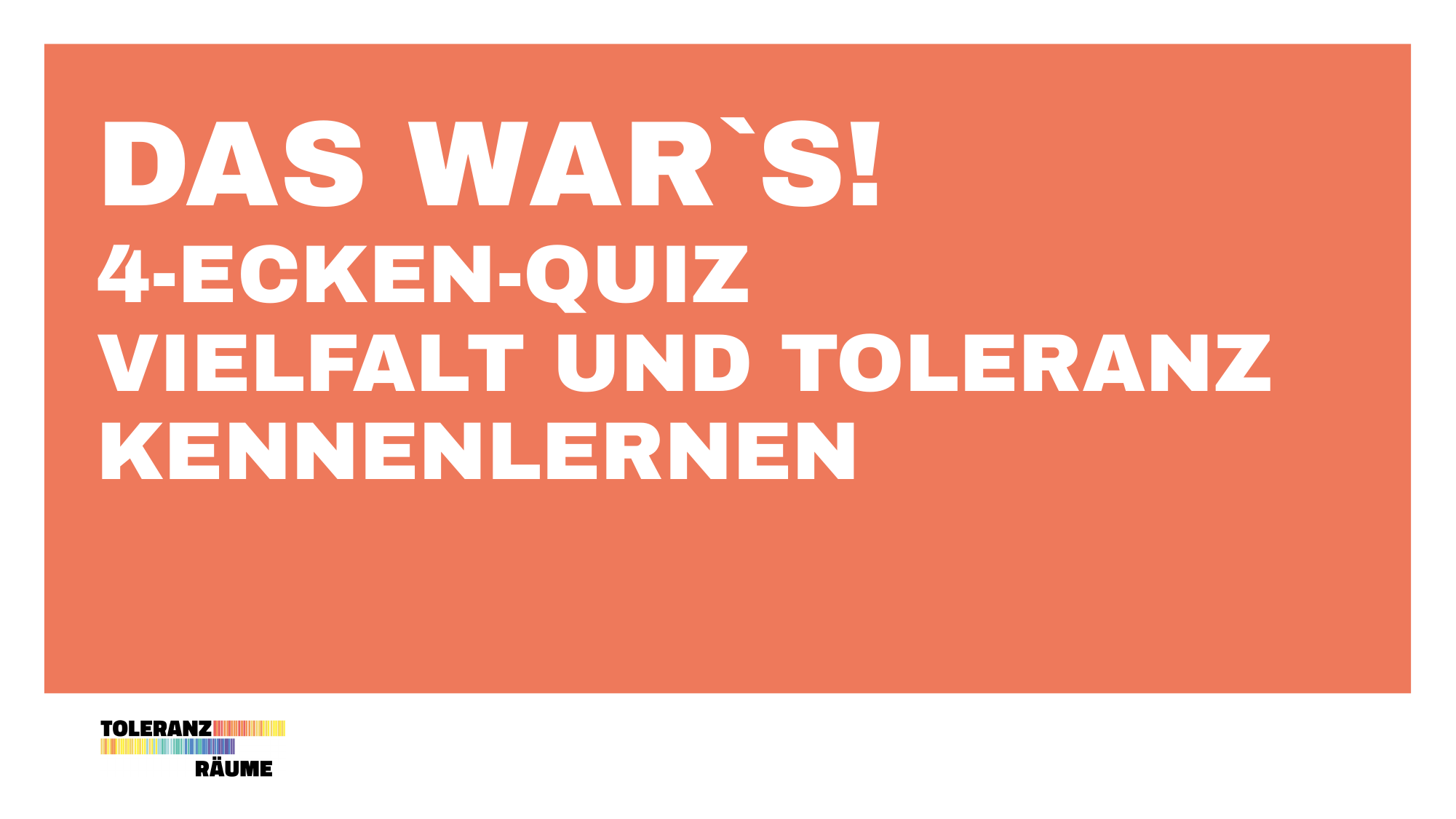

# Das war`s! 4-Ecken-Quiz Vielfalt und Toleranz kennenlernen